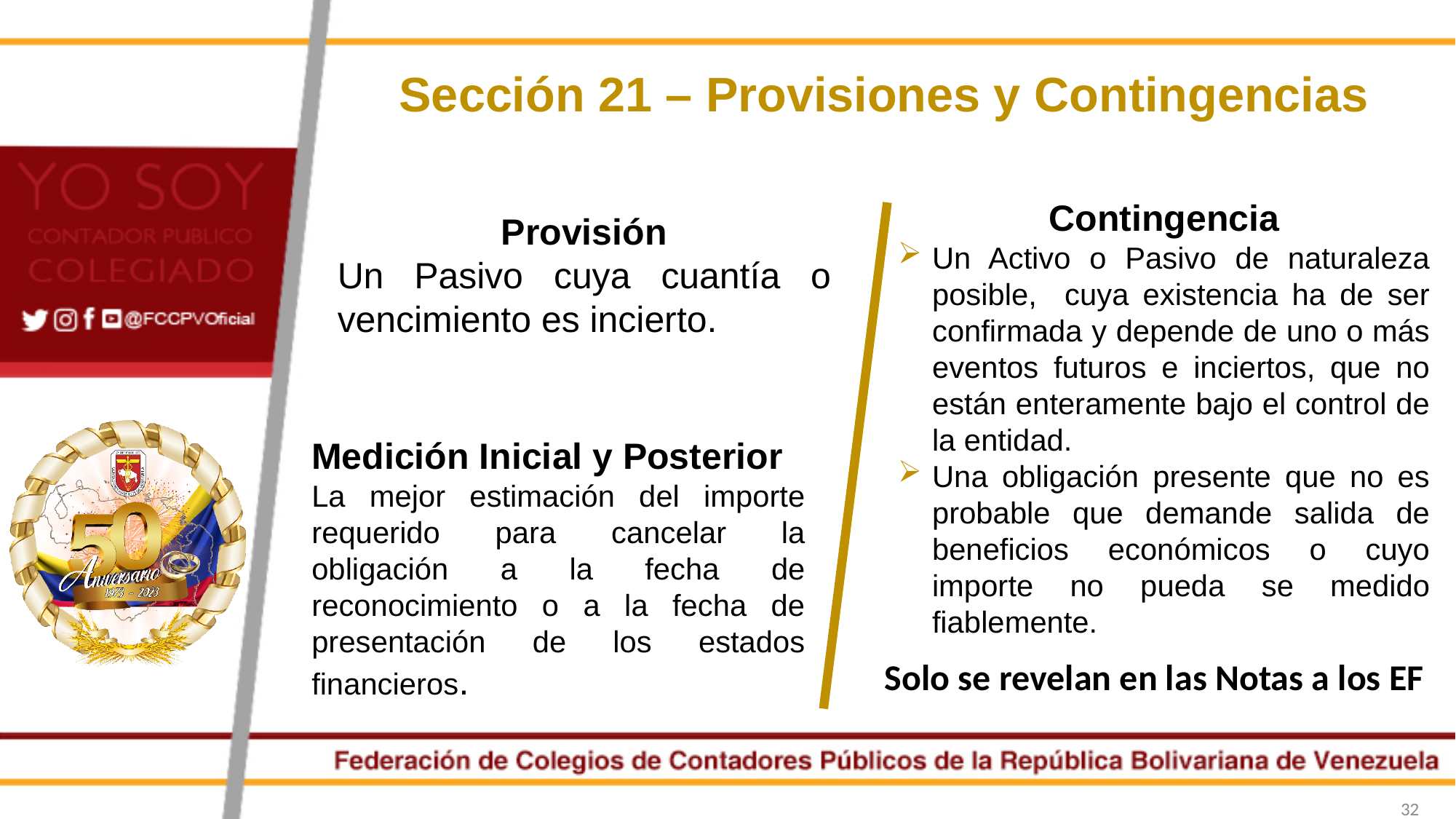

Sección 21 – Provisiones y Contingencias
Contingencia
Un Activo o Pasivo de naturaleza posible,  cuya existencia ha de ser confirmada y depende de uno o más eventos futuros e inciertos, que no están enteramente bajo el control de la entidad.
Una obligación presente que no es probable que demande salida de beneficios económicos o cuyo importe no pueda se medido fiablemente.
Provisión
Un Pasivo cuya cuantía o vencimiento es incierto.
Medición Inicial y Posterior
La mejor estimación del importe requerido para cancelar la obligación a la fecha de reconocimiento o a la fecha de presentación de los estados financieros.
Solo se revelan en las Notas a los EF
32